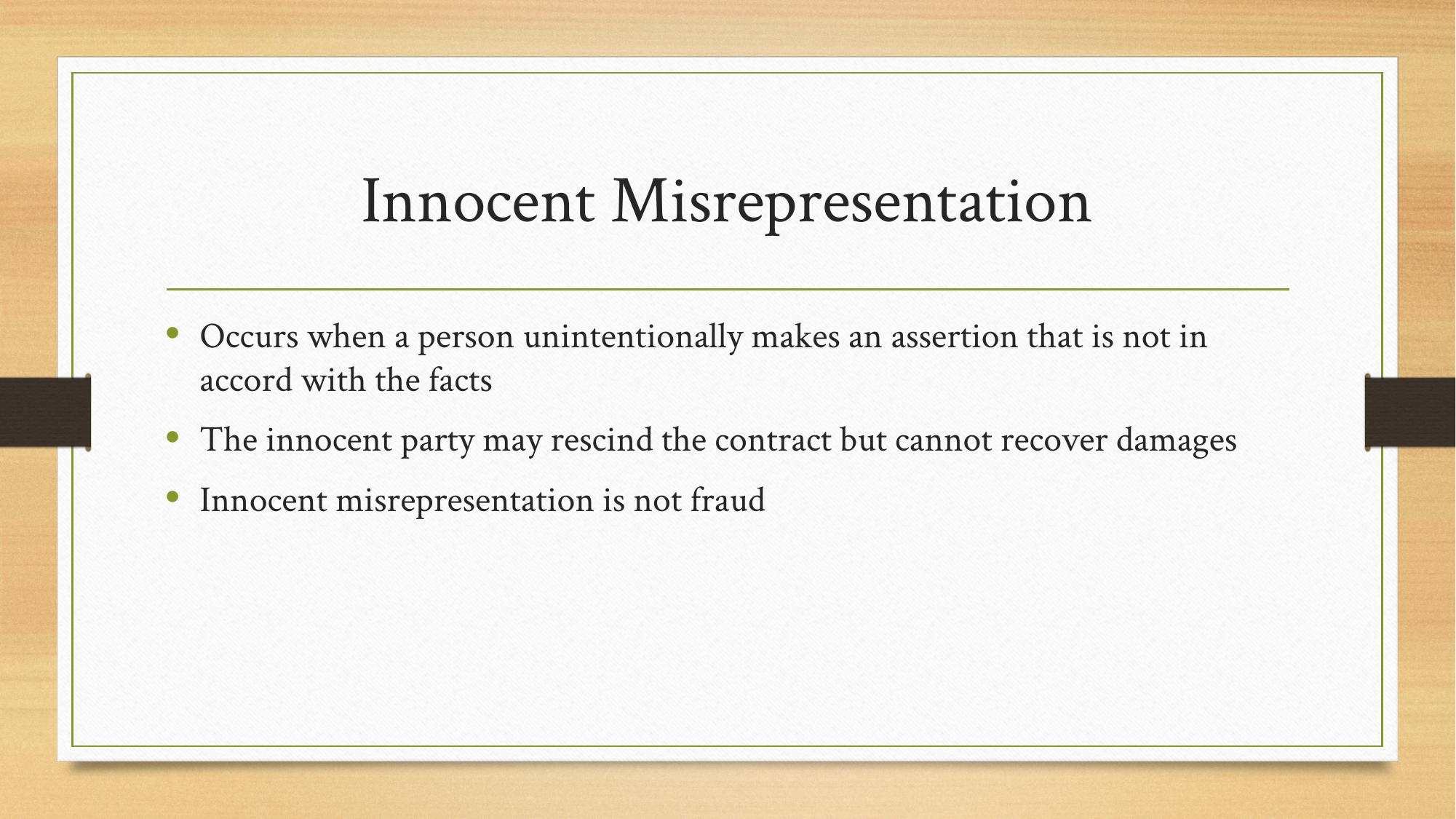

# Innocent Misrepresentation
Occurs when a person unintentionally makes an assertion that is not in accord with the facts
The innocent party may rescind the contract but cannot recover damages
Innocent misrepresentation is not fraud